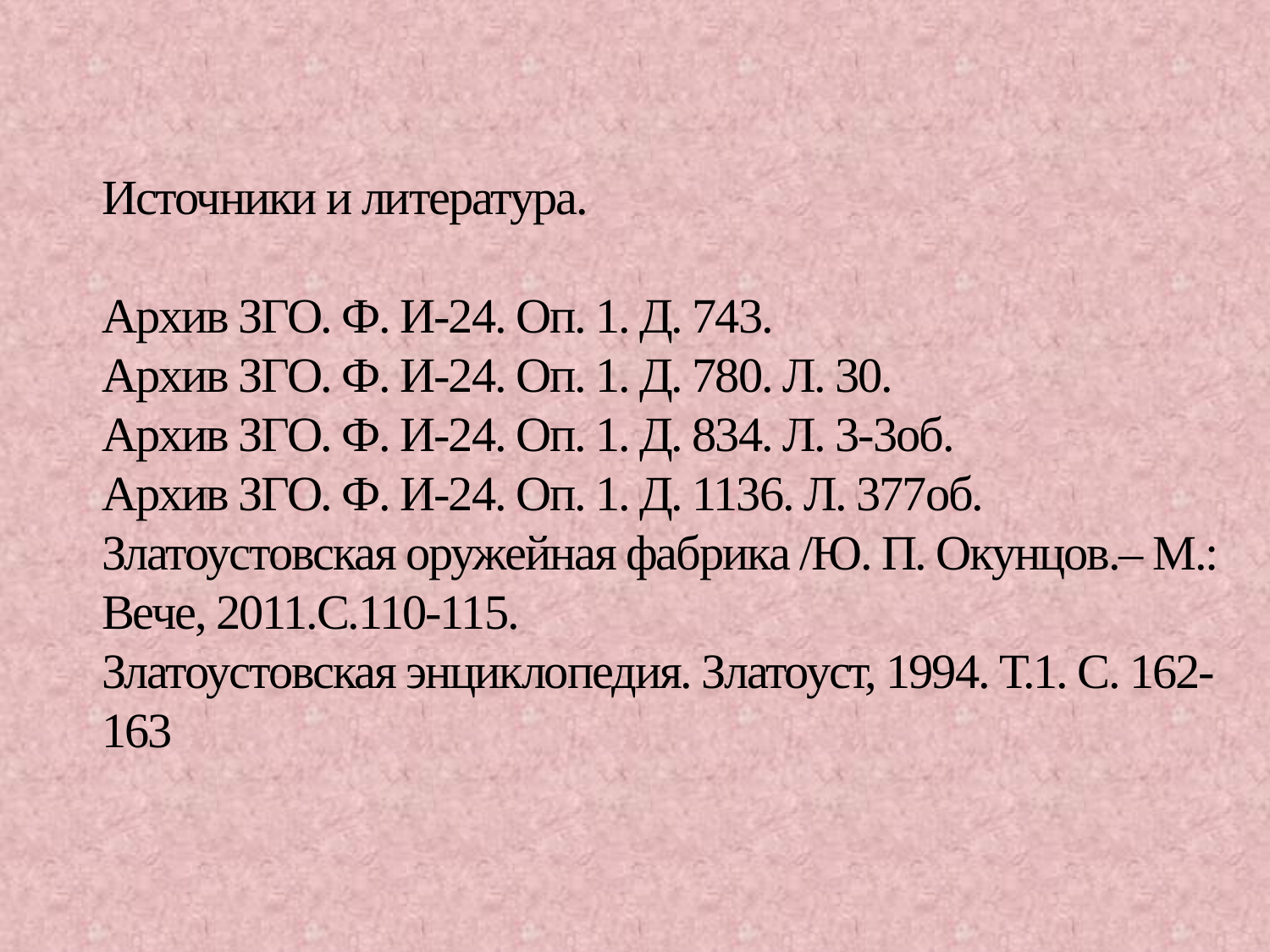

# Источники и литература.   Архив ЗГО. Ф. И-24. Оп. 1. Д. 743. Архив ЗГО. Ф. И-24. Оп. 1. Д. 780. Л. 30. Архив ЗГО. Ф. И-24. Оп. 1. Д. 834. Л. 3-3об. Архив ЗГО. Ф. И-24. Оп. 1. Д. 1136. Л. 377об. Златоустовская оружейная фабрика /Ю. П. Окунцов.– М.: Вече, 2011.С.110-115. Златоустовская энциклопедия. Златоуст, 1994. Т.1. С. 162-163